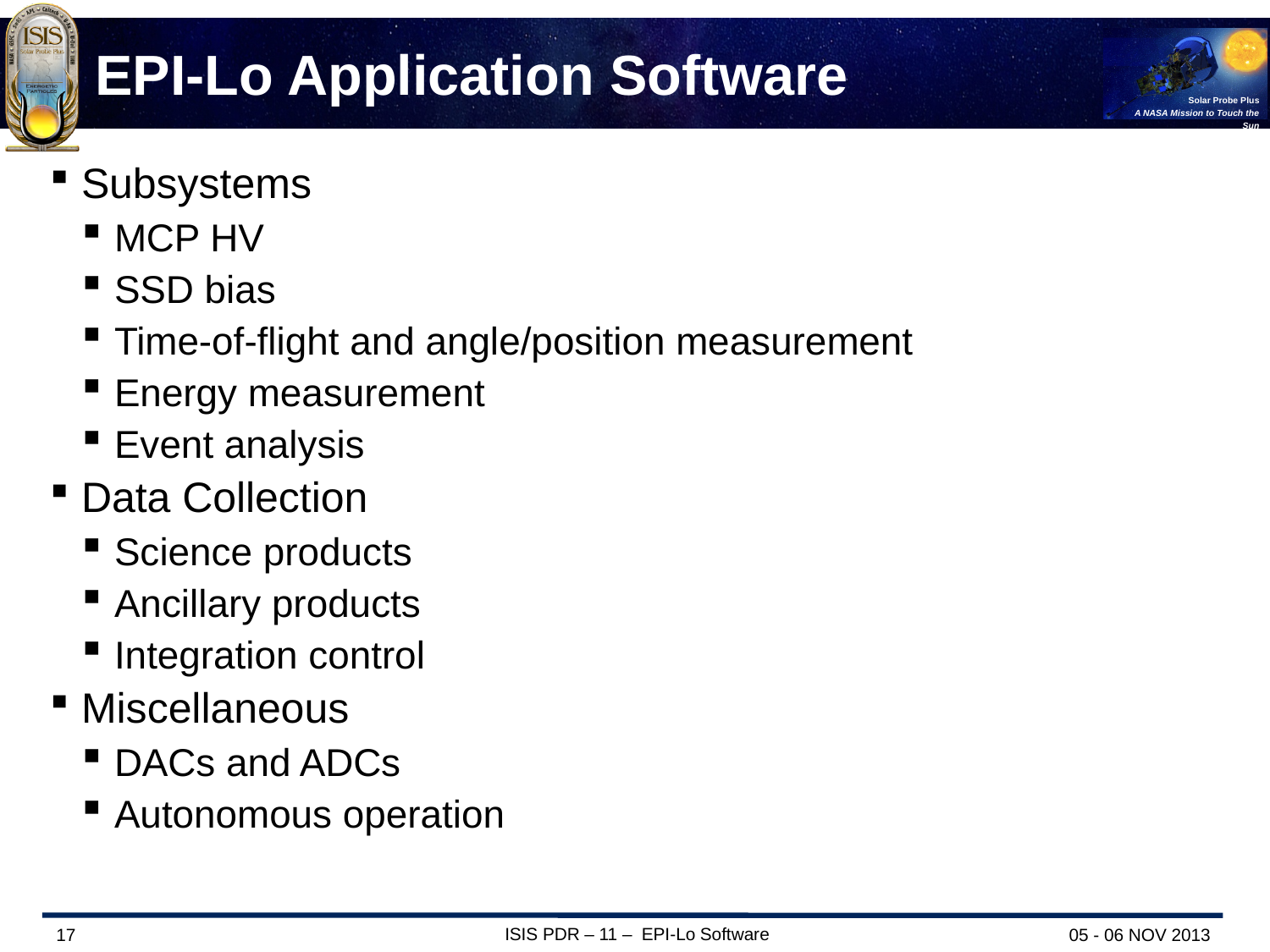

# EPI-Lo Application Software
Subsystems
MCP HV
SSD bias
Time-of-flight and angle/position measurement
Energy measurement
Event analysis
Data Collection
Science products
Ancillary products
Integration control
Miscellaneous
DACs and ADCs
Autonomous operation